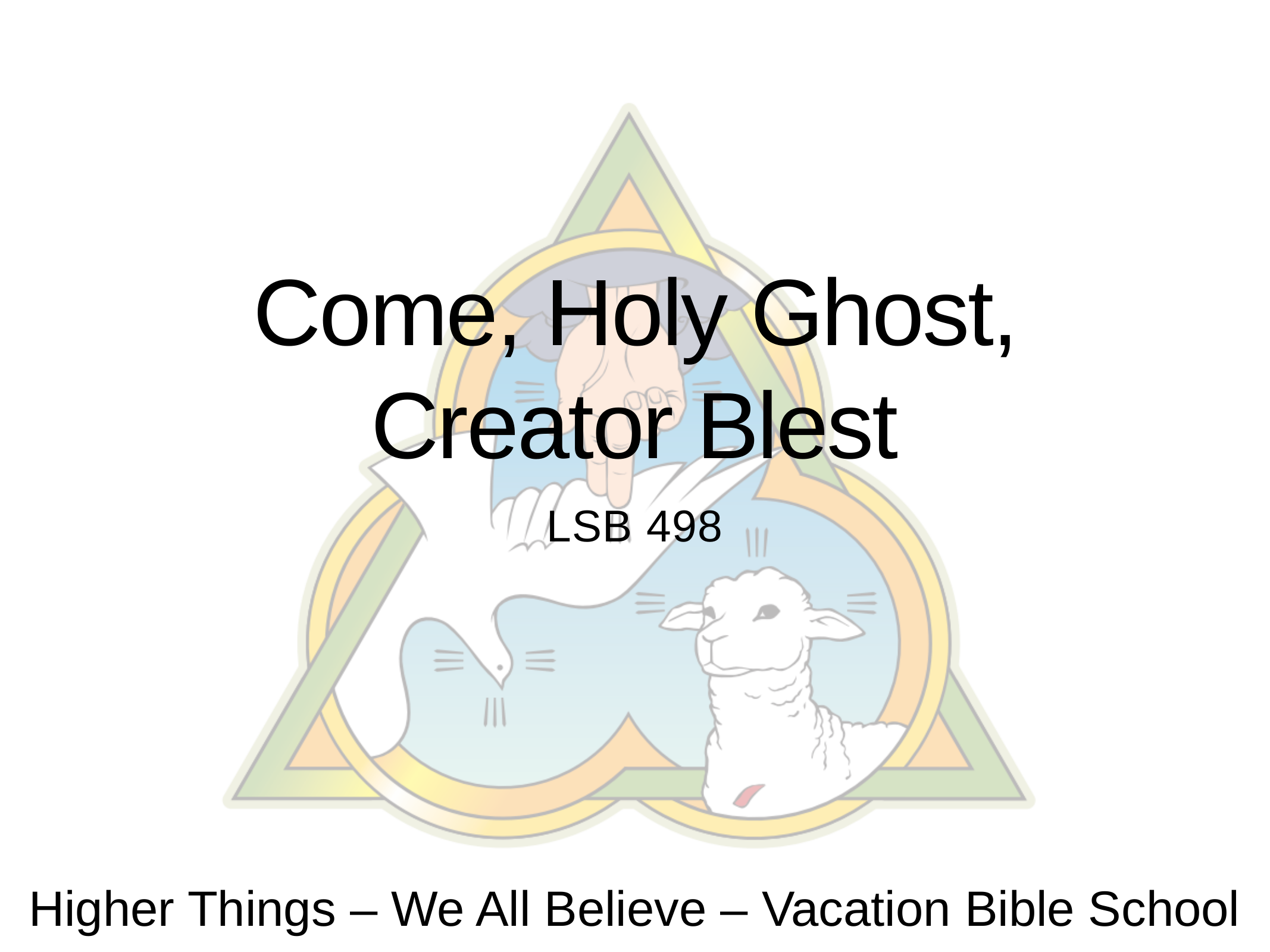

# Come, Holy Ghost, Creator Blest
LSB 498